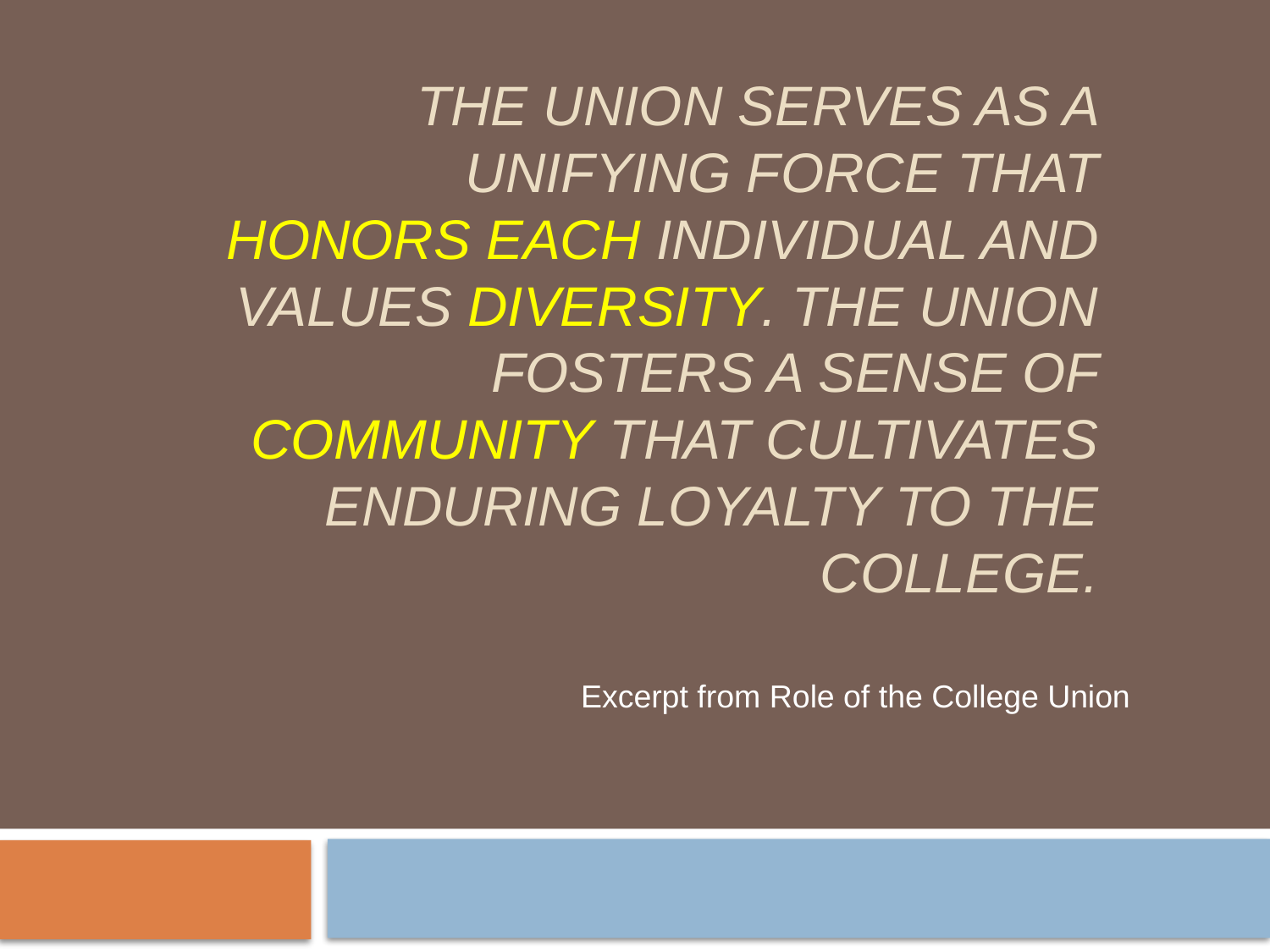

# The union serves as a unifying force that honors each individual and values diversity. The union fosters a sense of community that cultivates enduring loyalty to the college.

Excerpt from Role of the College Union